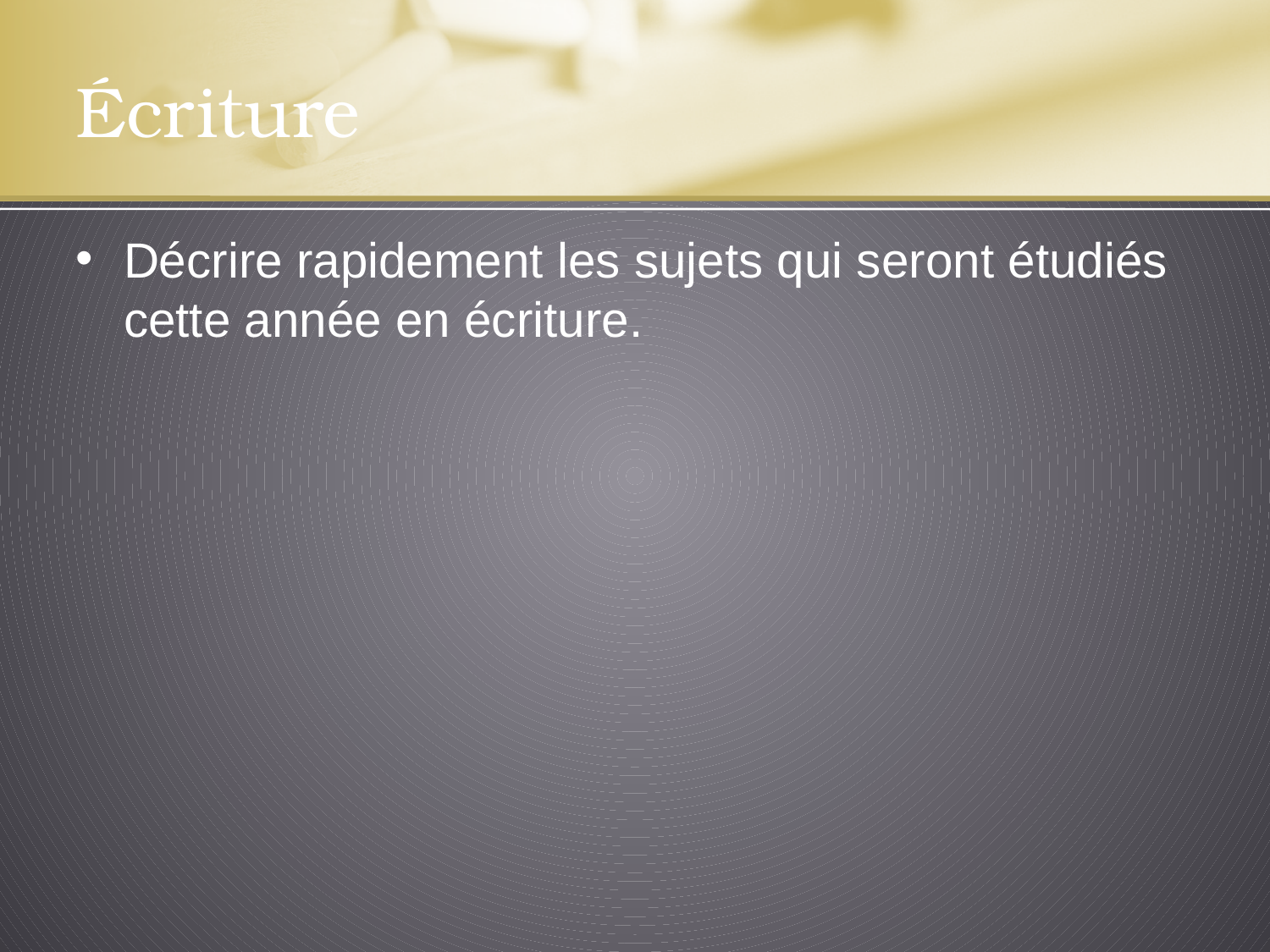

# Écriture
Décrire rapidement les sujets qui seront étudiés cette année en écriture.